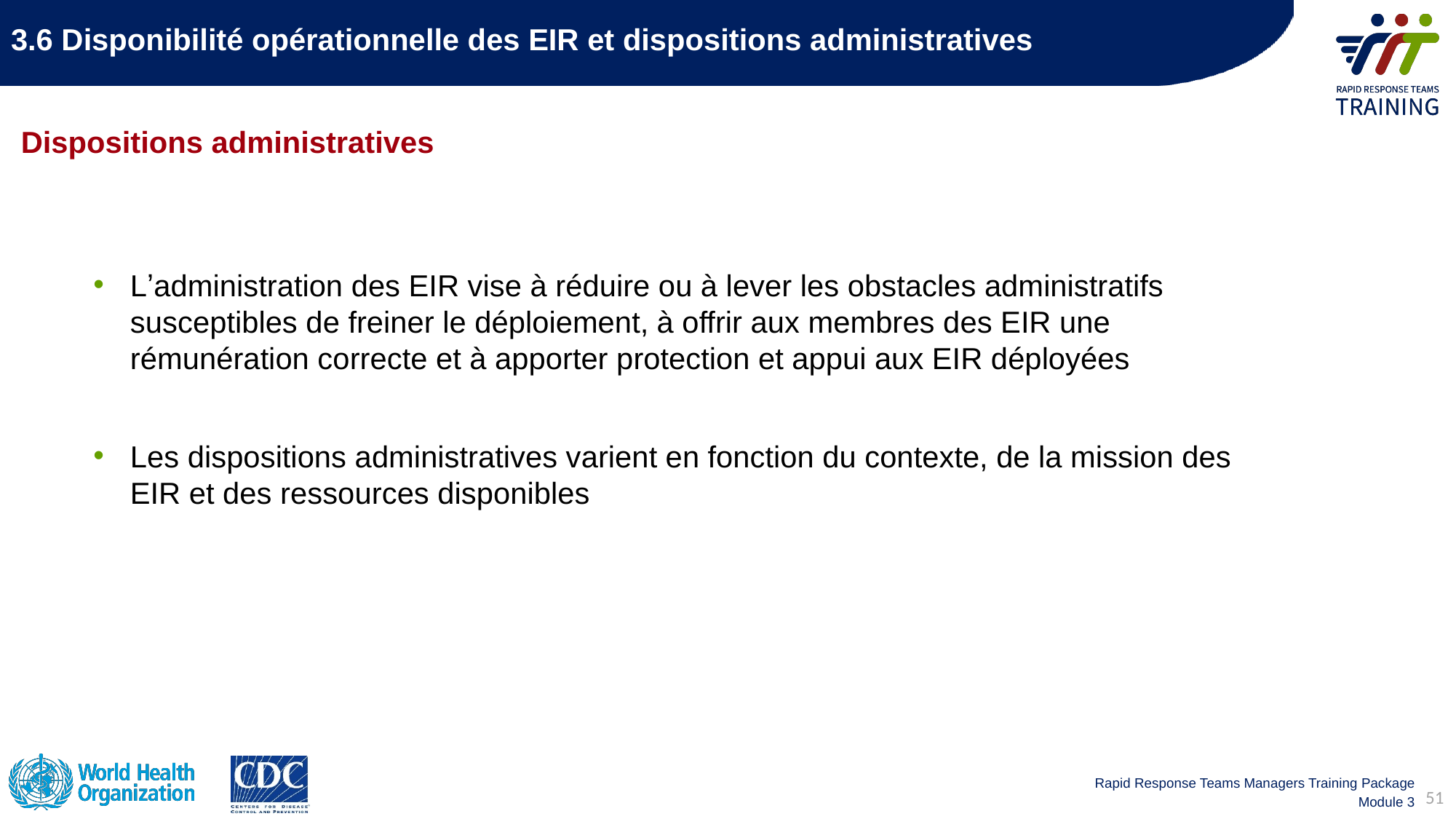

3.6 Disponibilité opérationnelle des EIR et dispositions administratives
# Dispositions administratives

Lʼadministration des EIR vise à réduire ou à lever les obstacles administratifs susceptibles de freiner le déploiement, à offrir aux membres des EIR une rémunération correcte et à apporter protection et appui aux EIR déployées

Les dispositions administratives varient en fonction du contexte, de la mission des EIR et des ressources disponibles

51